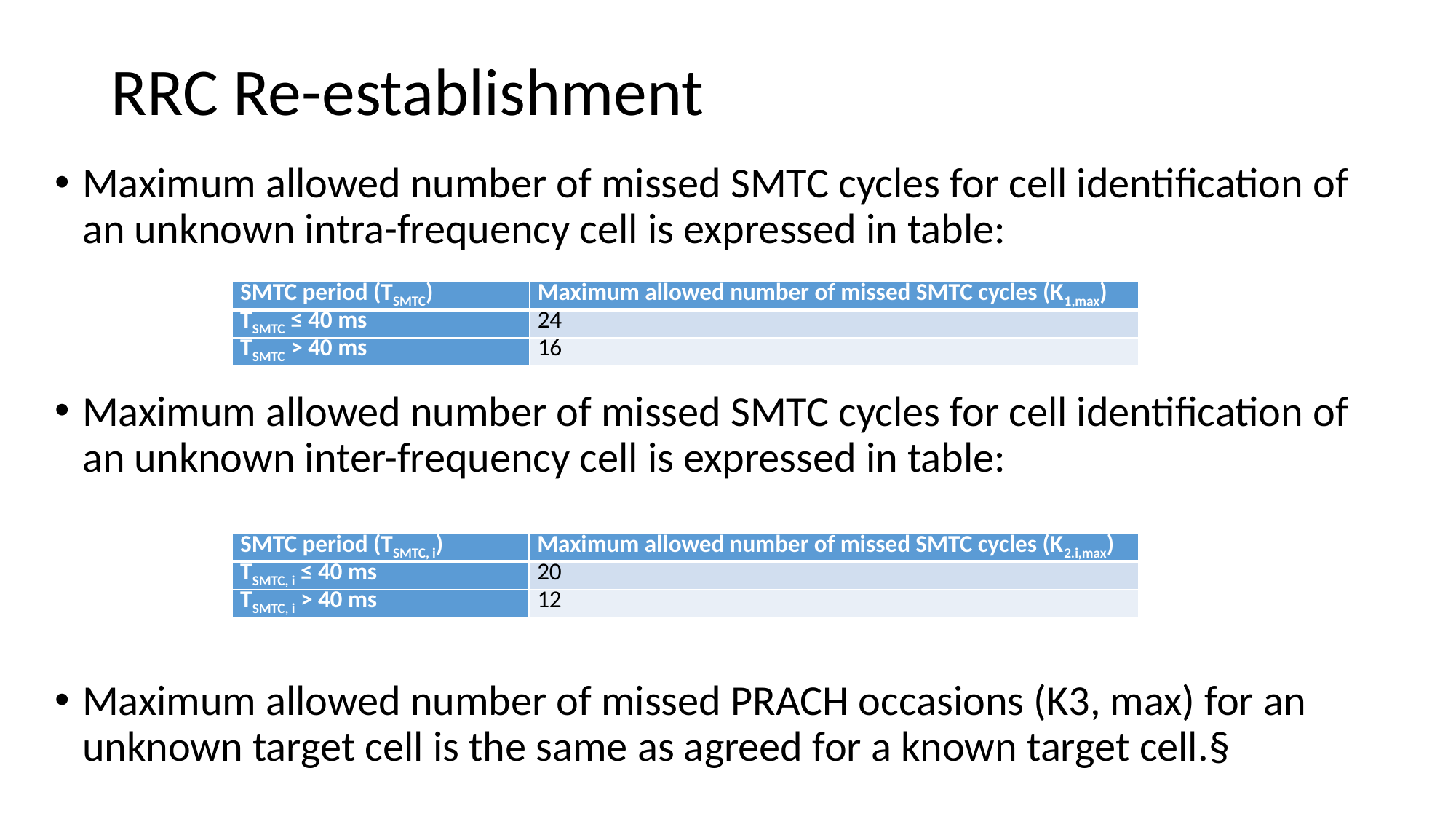

# RRC Re-establishment
Maximum allowed number of missed SMTC cycles for cell identification of an unknown intra-frequency cell is expressed in table:

Maximum allowed number of missed SMTC cycles for cell identification of an unknown inter-frequency cell is expressed in table:

Maximum allowed number of missed PRACH occasions (K3, max) for an unknown target cell is the same as agreed for a known target cell.§
| SMTC period (TSMTC) | Maximum allowed number of missed SMTC cycles (K1,max) |
| --- | --- |
| TSMTC ≤ 40 ms | 24 |
| TSMTC > 40 ms | 16 |
| SMTC period (TSMTC, i) | Maximum allowed number of missed SMTC cycles (K2.i,max) |
| --- | --- |
| TSMTC, i ≤ 40 ms | 20 |
| TSMTC, i > 40 ms | 12 |